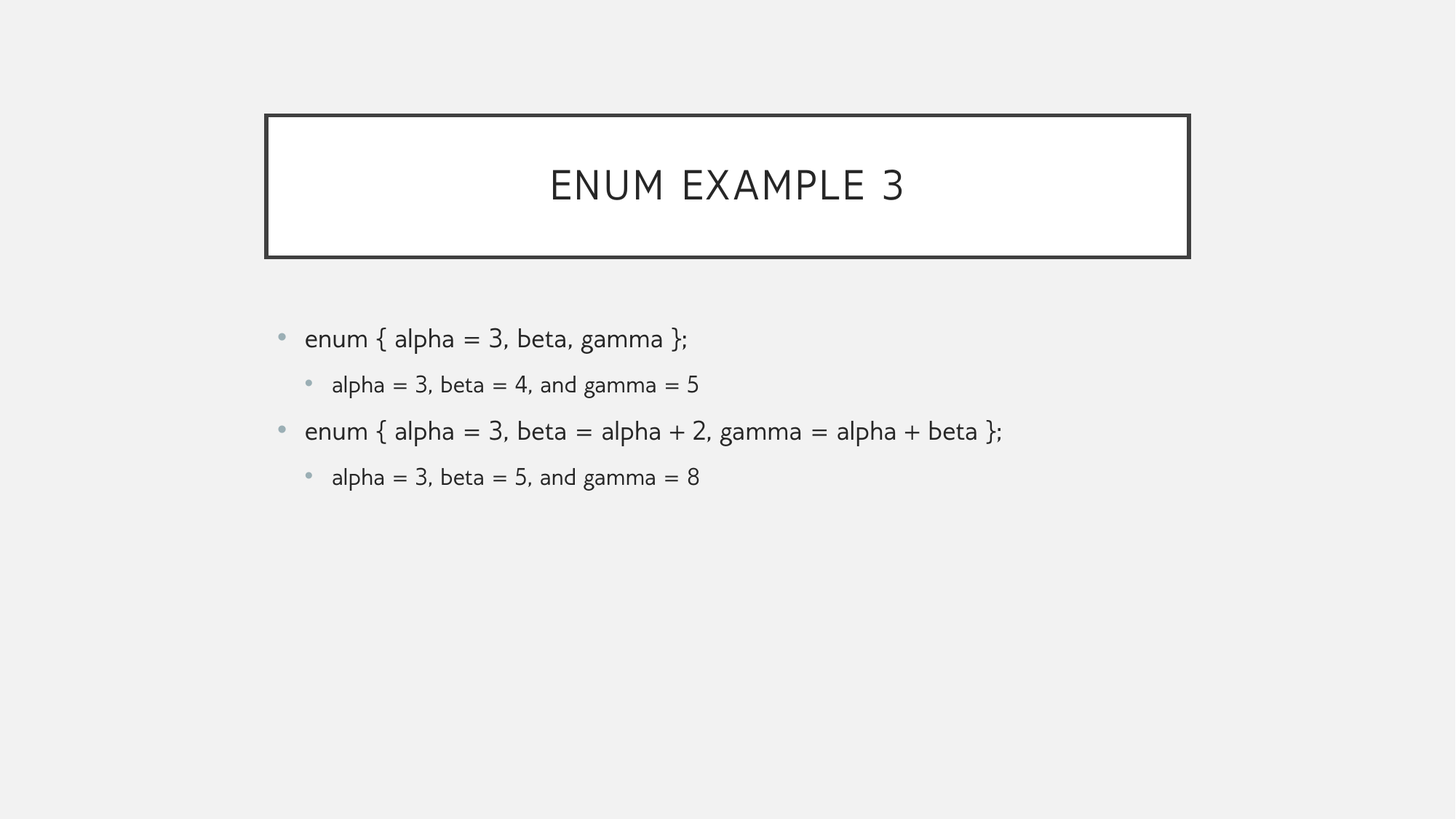

# Enum Example 3
enum { alpha = 3, beta, gamma };
alpha = 3, beta = 4, and gamma = 5
enum { alpha = 3, beta = alpha + 2, gamma = alpha + beta };
alpha = 3, beta = 5, and gamma = 8